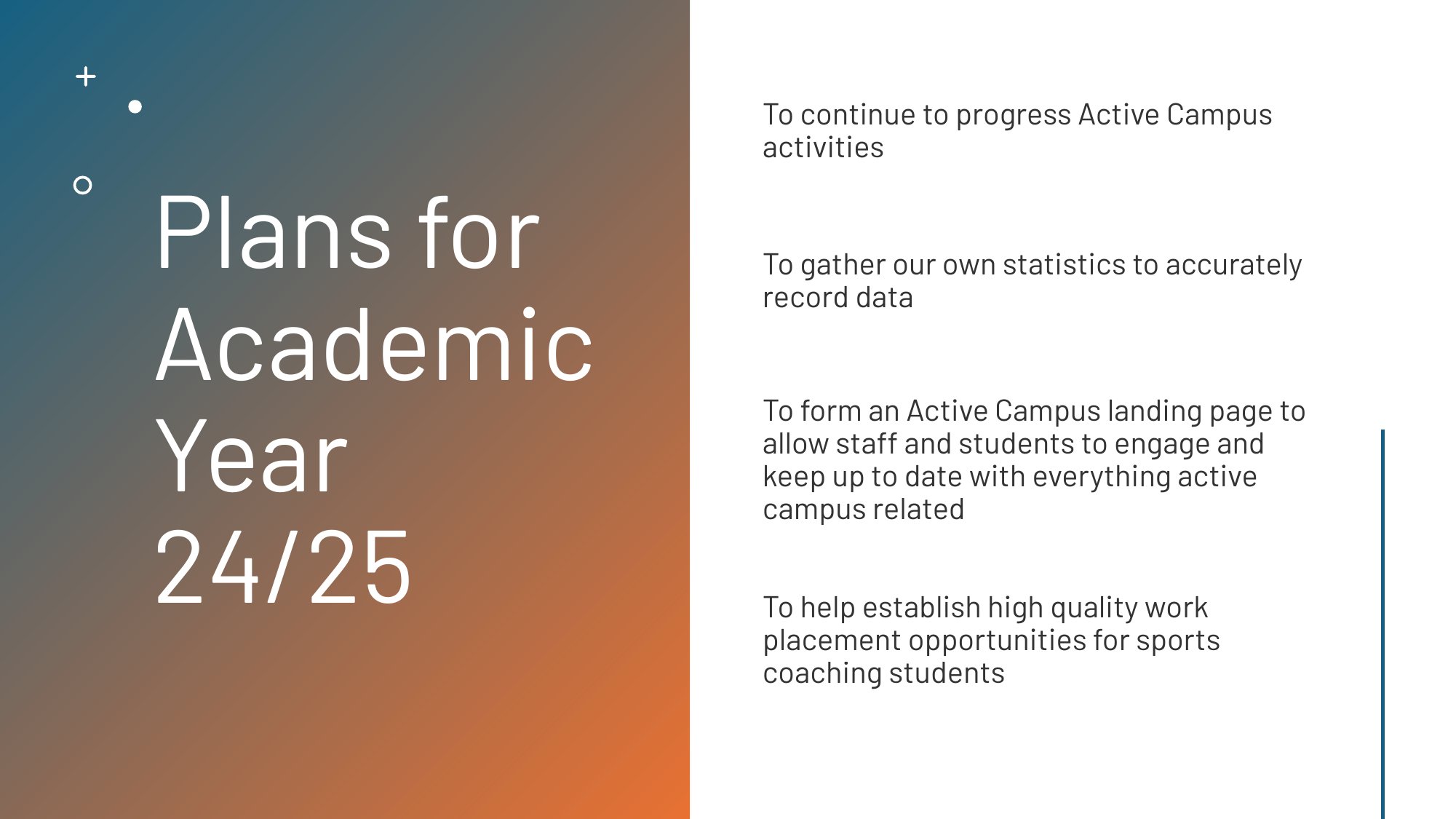

# Plans for Academic Year 24/25
To continue to progress Active Campus activities
To gather our own statistics to accurately record data
To form an Active Campus landing page to allow staff and students to engage and keep up to date with everything active campus related
To help establish high quality work placement opportunities for sports coaching students